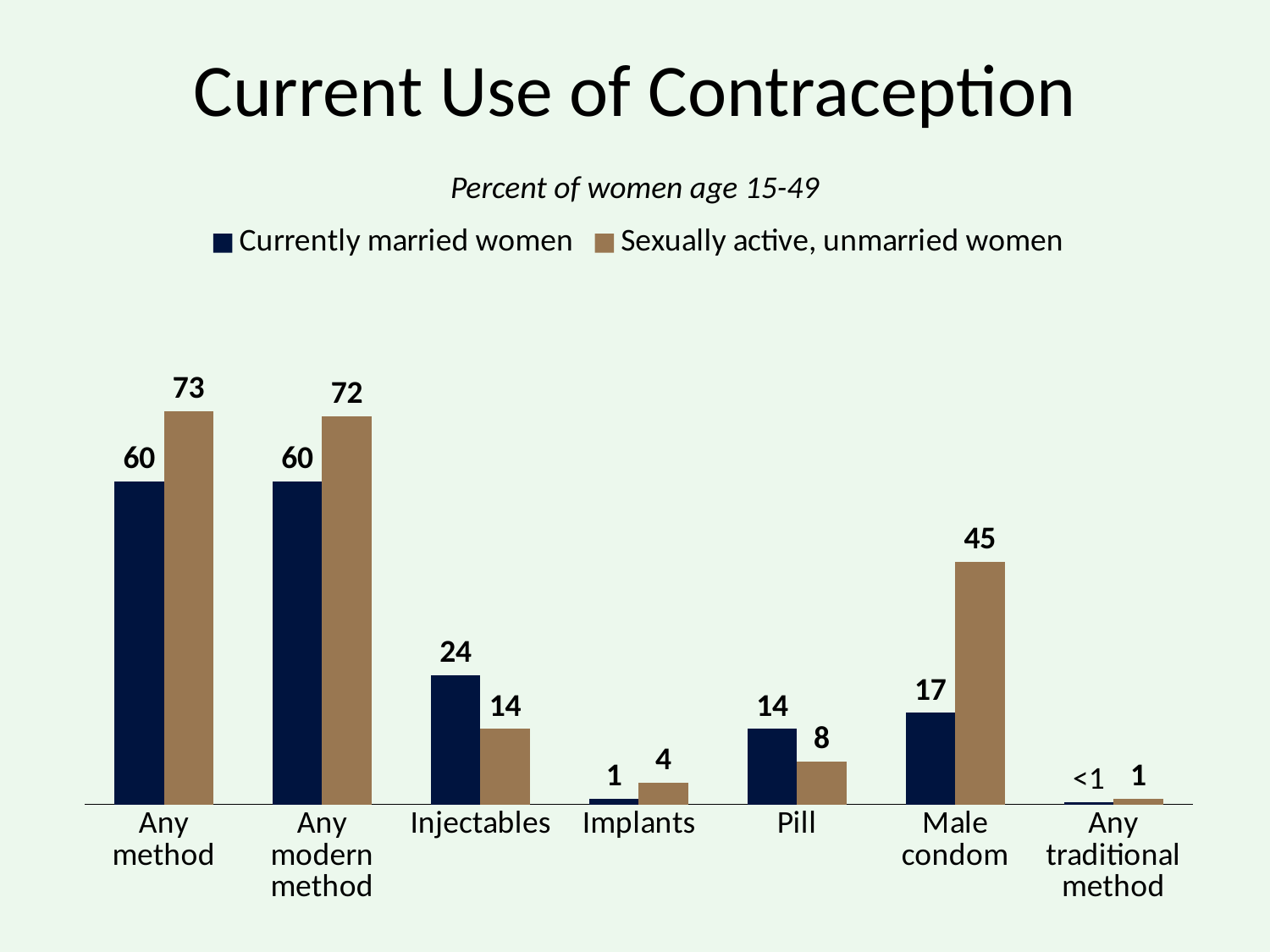

# Current Use of Contraception
Percent of women age 15-49

### Chart

| Category | Currently married women | Sexually active, unmarried women |
|---|---|---|
| Any method | 60.0 | 73.0 |
| Any modern method | 60.0 | 72.0 |
| Injectables | 24.0 | 14.0 |
| Implants | 1.0 | 4.0 |
| Pill | 14.0 | 8.0 |
| Male condom | 17.0 | 45.0 |
| Any traditional method | 0.4 | 1.0 |